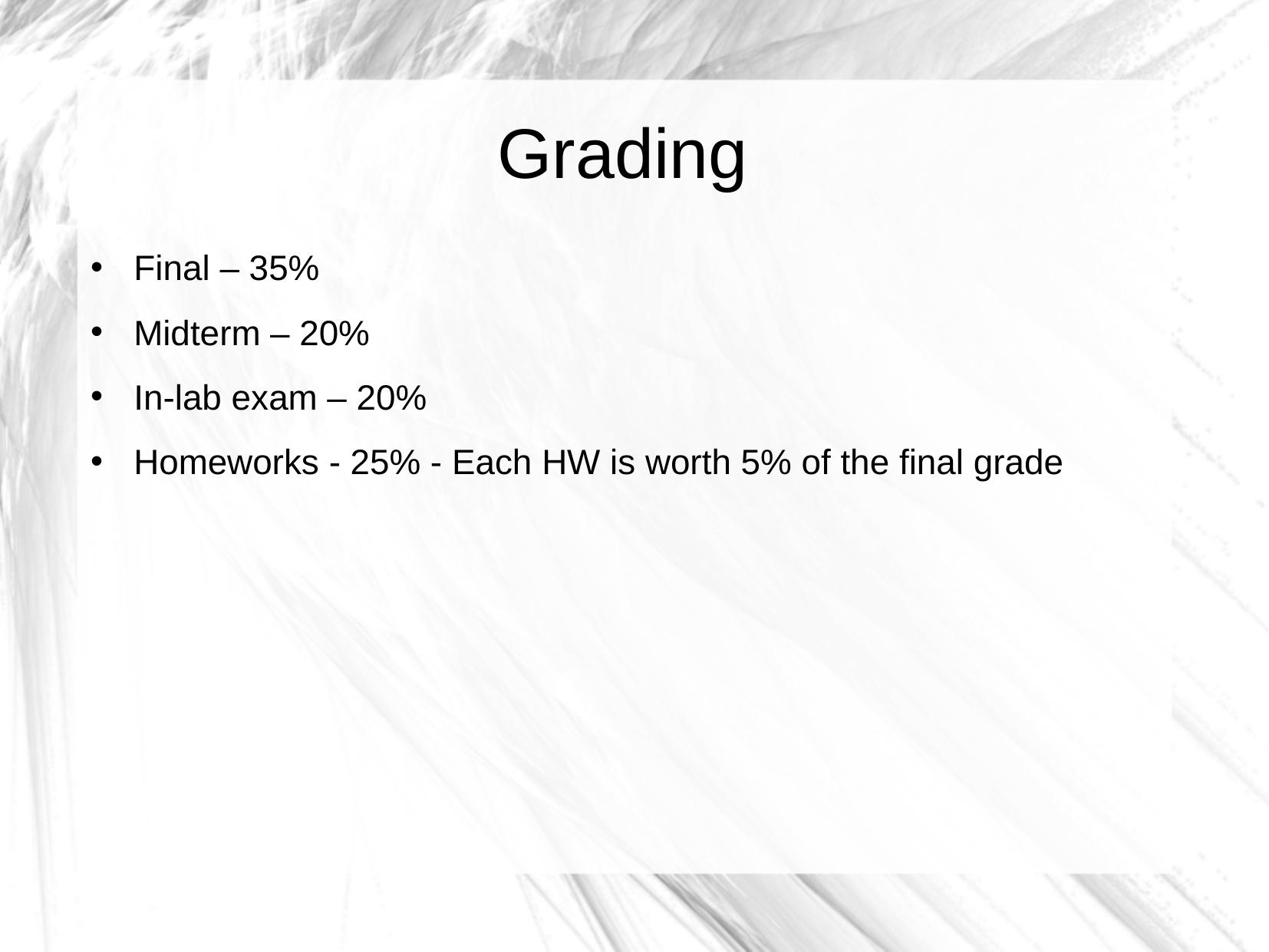

Grading
Final – 35%
Midterm – 20%
In-lab exam – 20%
Homeworks - 25% - Each HW is worth 5% of the final grade